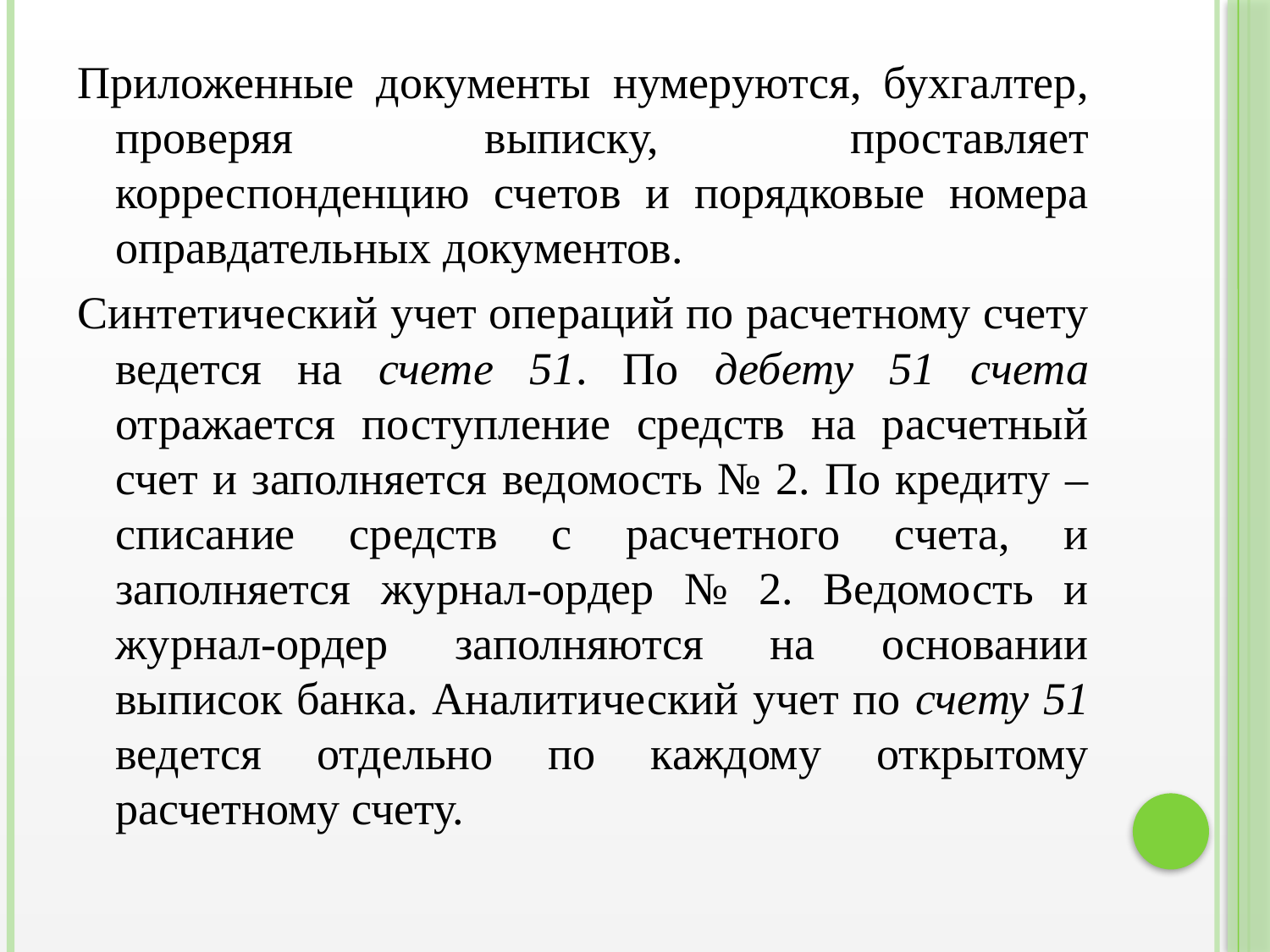

Приложенные документы нумеруются, бухгалтер, проверяя выписку, проставляет корреспонденцию счетов и порядковые номера оправдательных документов.
Синтетический учет операций по расчетному счету ведется на счете 51. По дебету 51 счета отражается поступление средств на расчетный счет и заполняется ведомость № 2. По кредиту – списание средств с расчетного счета, и заполняется журнал-ордер № 2. Ведомость и журнал-ордер заполняются на основании выписок банка. Аналитический учет по счету 51 ведется отдельно по каждому открытому расчетному счету.